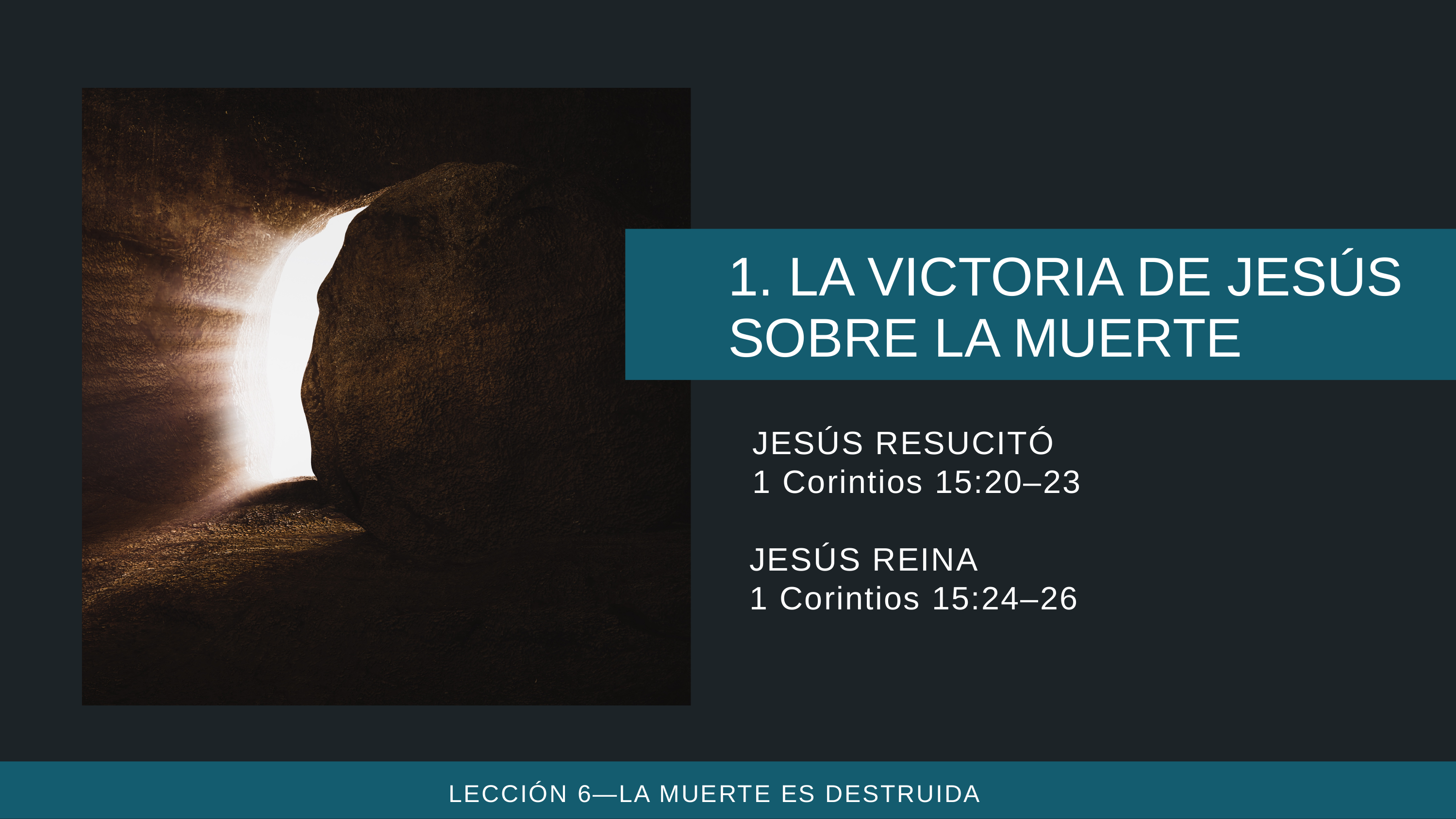

JESÚS RESUCITÓ
1 Corintios 15:20–23
JESÚS REINA
1 Corintios 15:24–26